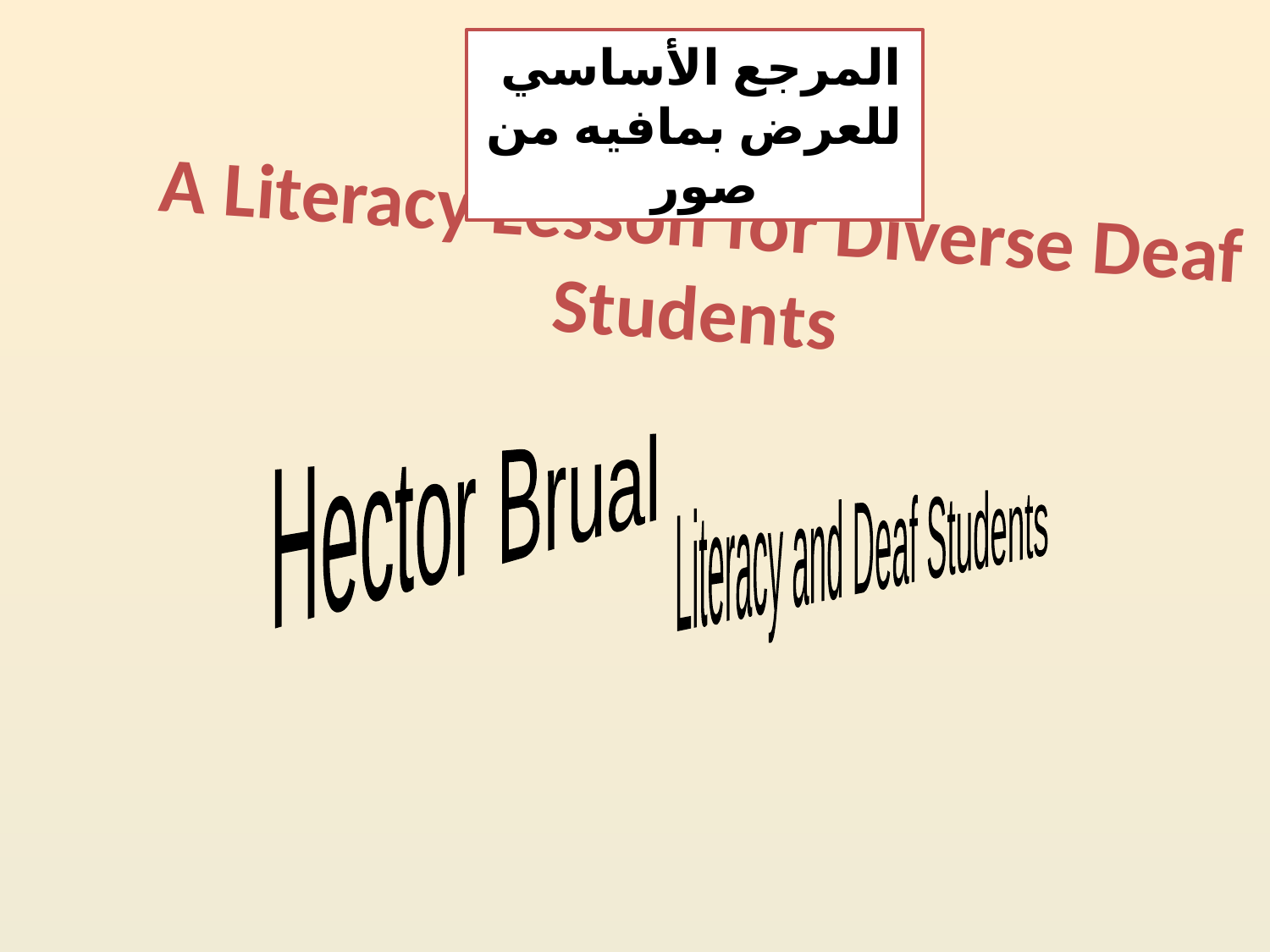

المرجع الأساسي
للعرض بمافيه من صور
# A Literacy Lesson for Diverse Deaf Students
Hector Brual
Literacy and Deaf Students